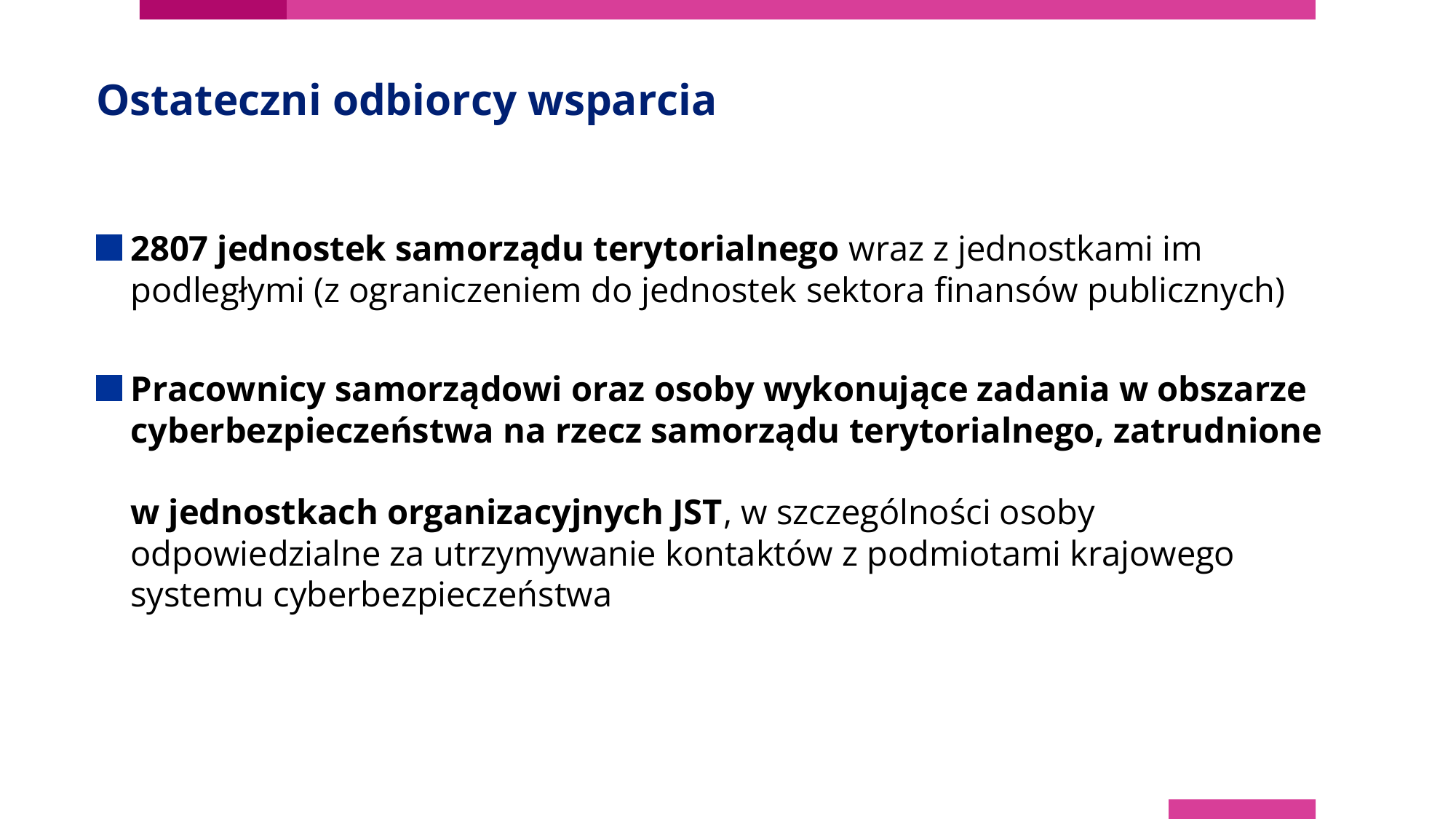

# Ostateczni odbiorcy wsparcia
 2807 jednostek samorządu terytorialnego wraz z jednostkami im
 podległymi (z ograniczeniem do jednostek sektora finansów publicznych)

 Pracownicy samorządowi oraz osoby wykonujące zadania w obszarze
 cyberbezpieczeństwa na rzecz samorządu terytorialnego, zatrudnione
 w jednostkach organizacyjnych JST, w szczególności osoby
 odpowiedzialne za utrzymywanie kontaktów z podmiotami krajowego
 systemu cyberbezpieczeństwa